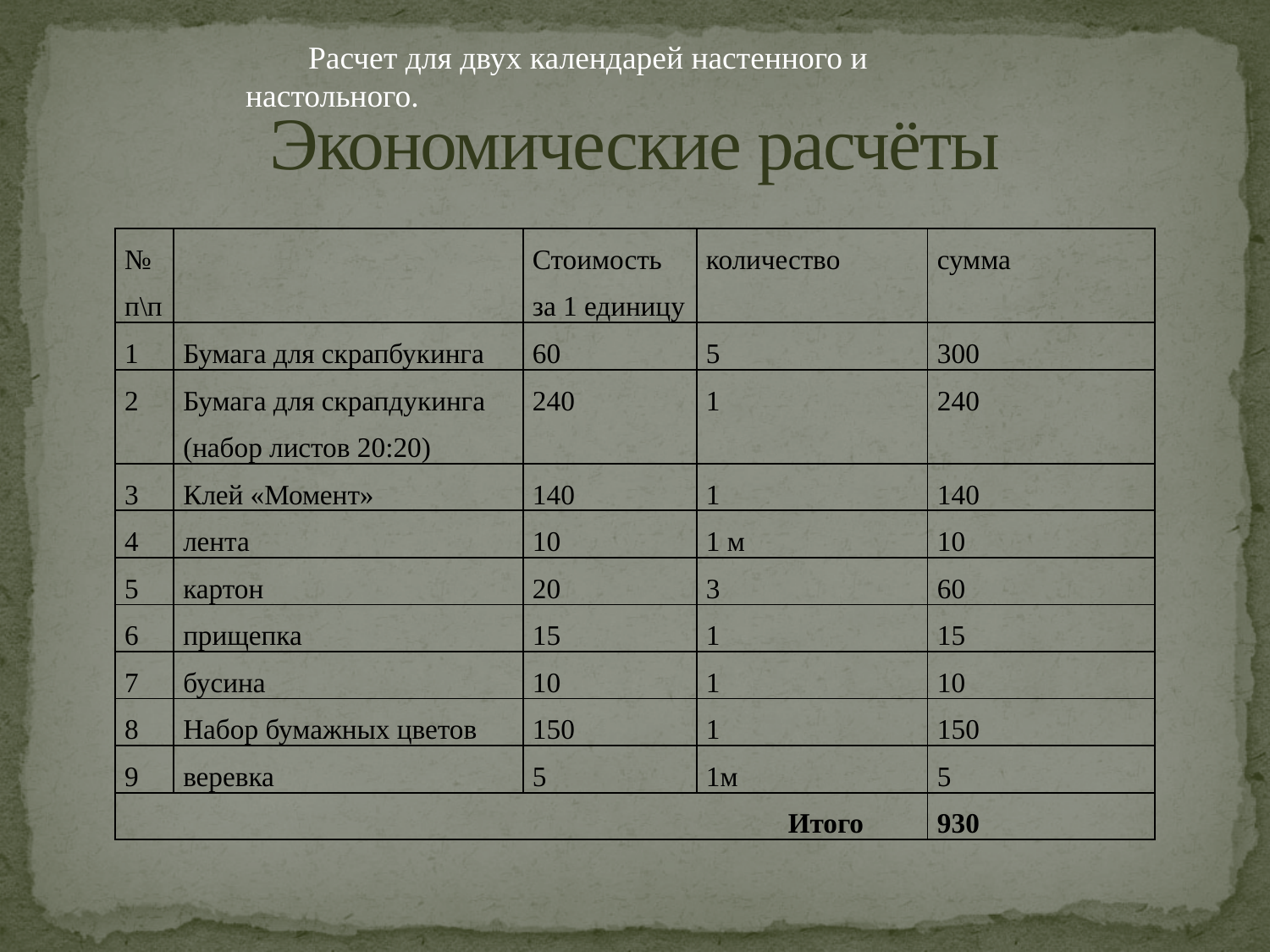

# Экономические расчёты
Расчет для двух календарей настенного и настольного.
| № п\п |  | Стоимость за 1 единицу | количество | сумма |
| --- | --- | --- | --- | --- |
| 1 | Бумага для скрапбукинга | 60 | 5 | 300 |
| 2 | Бумага для скрапдукинга (набор листов 20:20) | 240 | 1 | 240 |
| 3 | Клей «Момент» | 140 | 1 | 140 |
| 4 | лента | 10 | 1 м | 10 |
| 5 | картон | 20 | 3 | 60 |
| 6 | прищепка | 15 | 1 | 15 |
| 7 | бусина | 10 | 1 | 10 |
| 8 | Набор бумажных цветов | 150 | 1 | 150 |
| 9 | веревка | 5 | 1м | 5 |
| Итого |  |  |  | 930 |